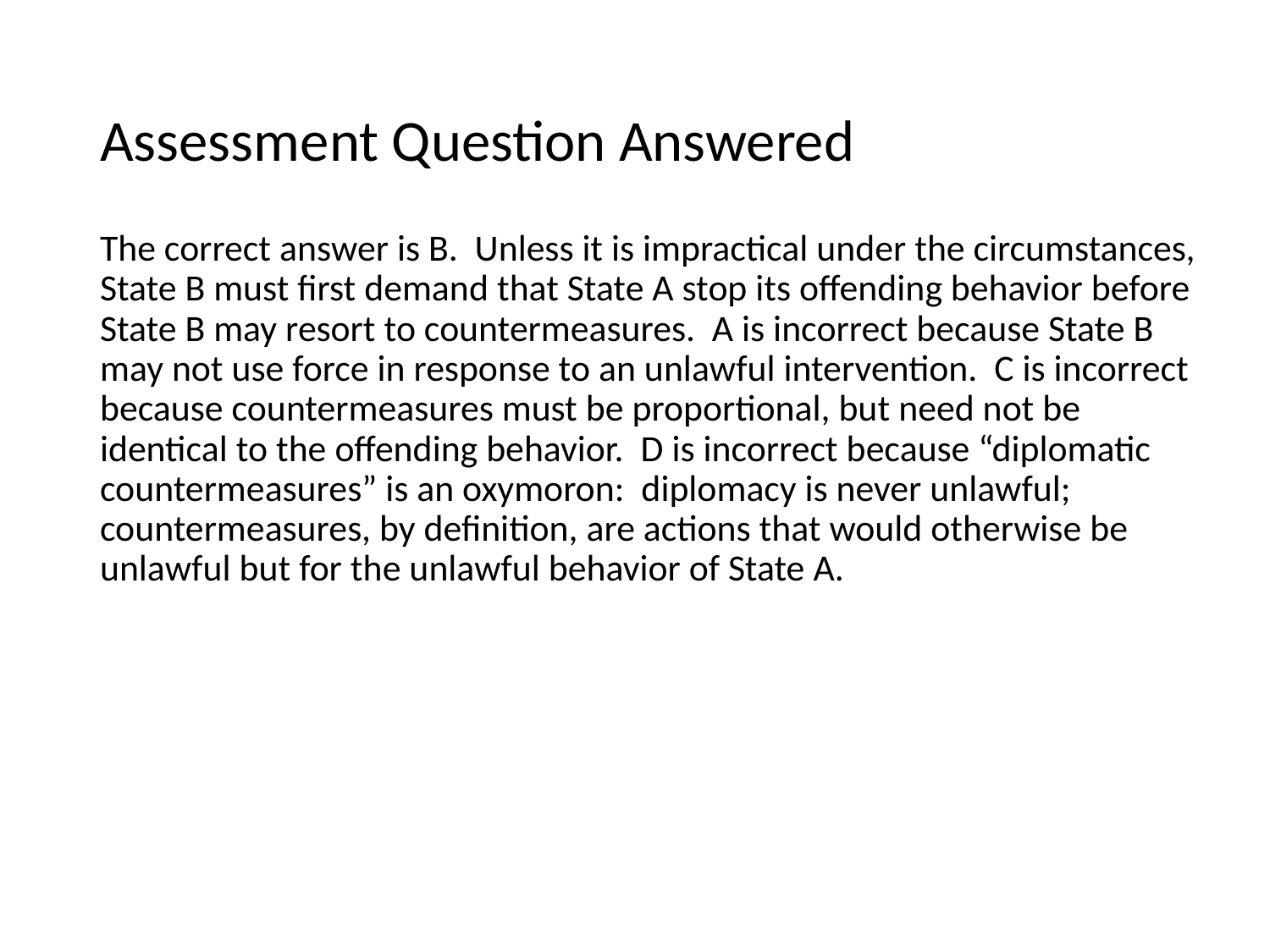

# Assessment Question Answered
The correct answer is B.  Unless it is impractical under the circumstances, State B must first demand that State A stop its offending behavior before State B may resort to countermeasures.  A is incorrect because State B may not use force in response to an unlawful intervention.  C is incorrect because countermeasures must be proportional, but need not be identical to the offending behavior.  D is incorrect because “diplomatic countermeasures” is an oxymoron:  diplomacy is never unlawful; countermeasures, by definition, are actions that would otherwise be unlawful but for the unlawful behavior of State A.